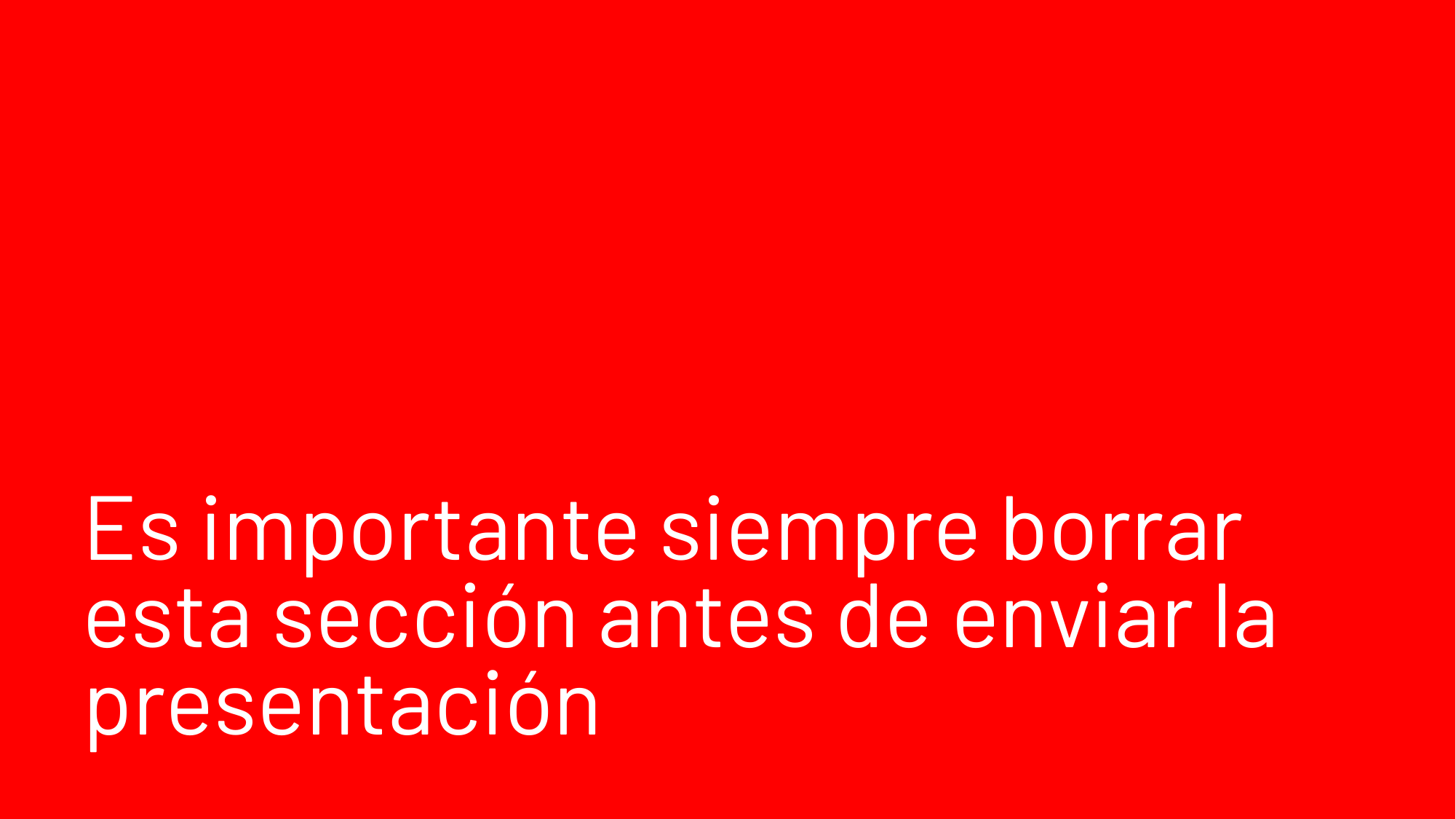

# Es importante siempre borrar esta sección antes de enviar la presentación